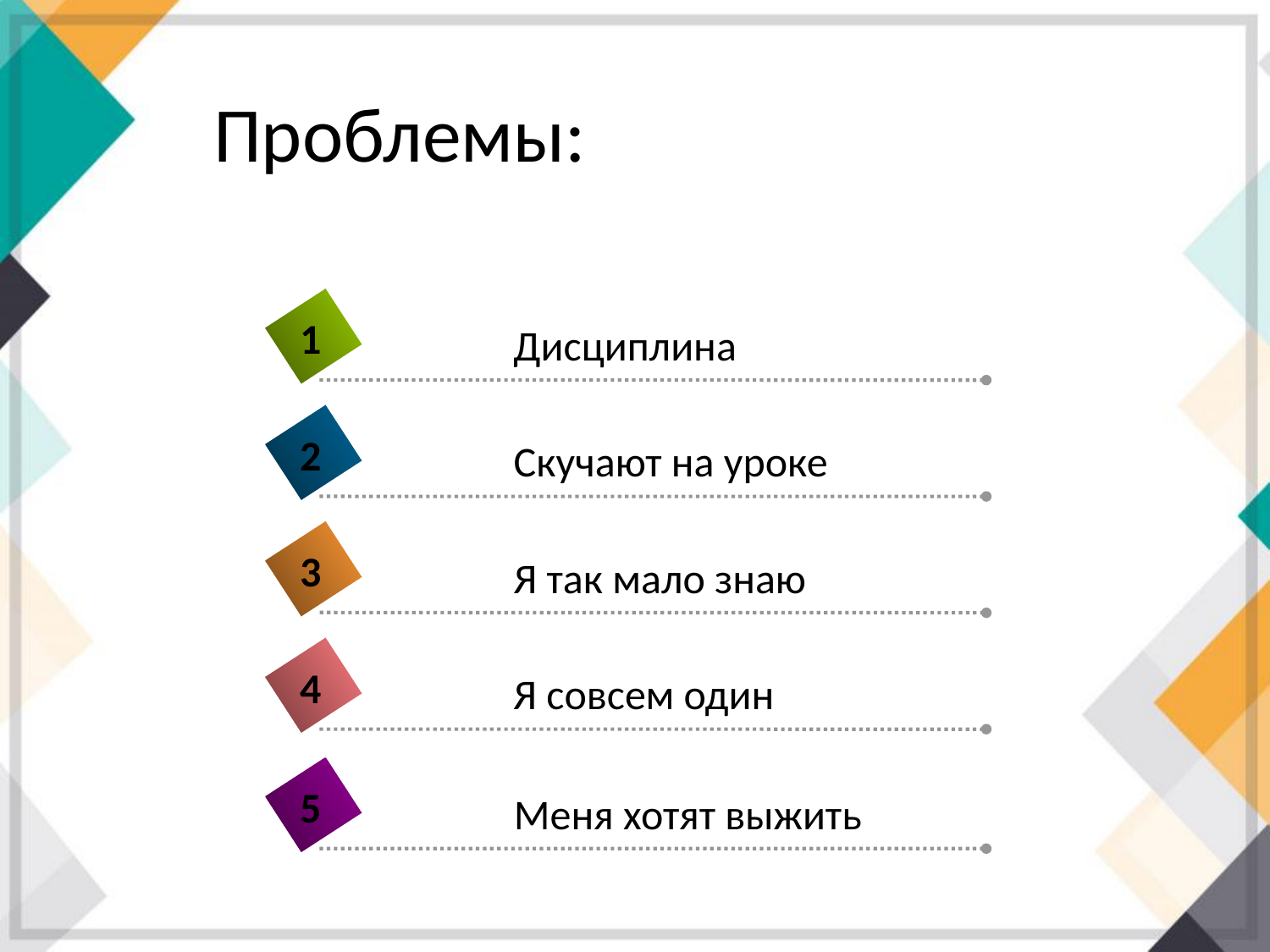

# Проблемы:

1
Дисциплина

2
Скучают на уроке

3
Я так мало знаю

4
Я совсем один

5
Меня хотят выжить